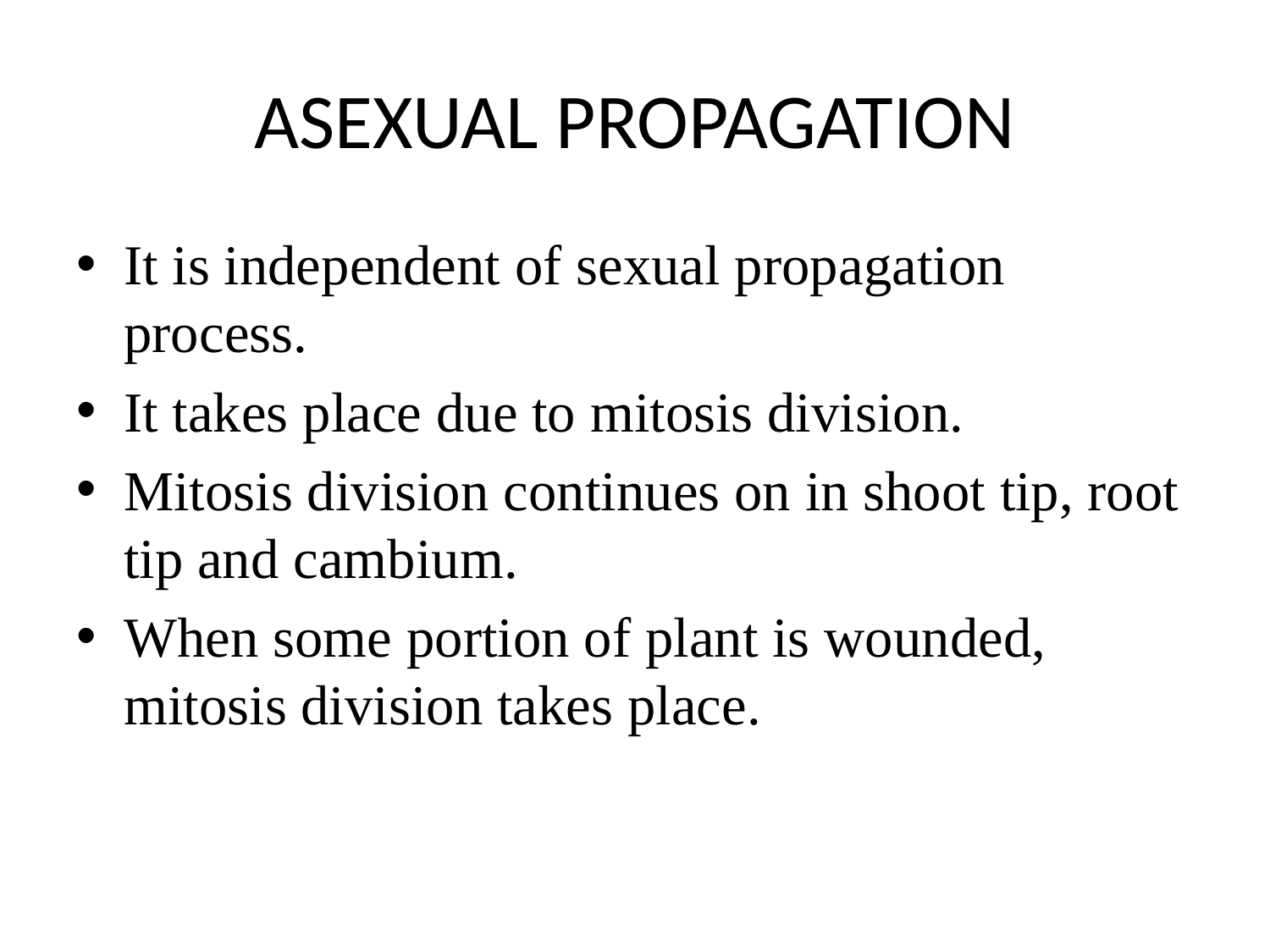

# ASEXUAL PROPAGATION
It is independent of sexual propagation process.
It takes place due to mitosis division.
Mitosis division continues on in shoot tip, root tip and cambium.
When some portion of plant is wounded, mitosis division takes place.